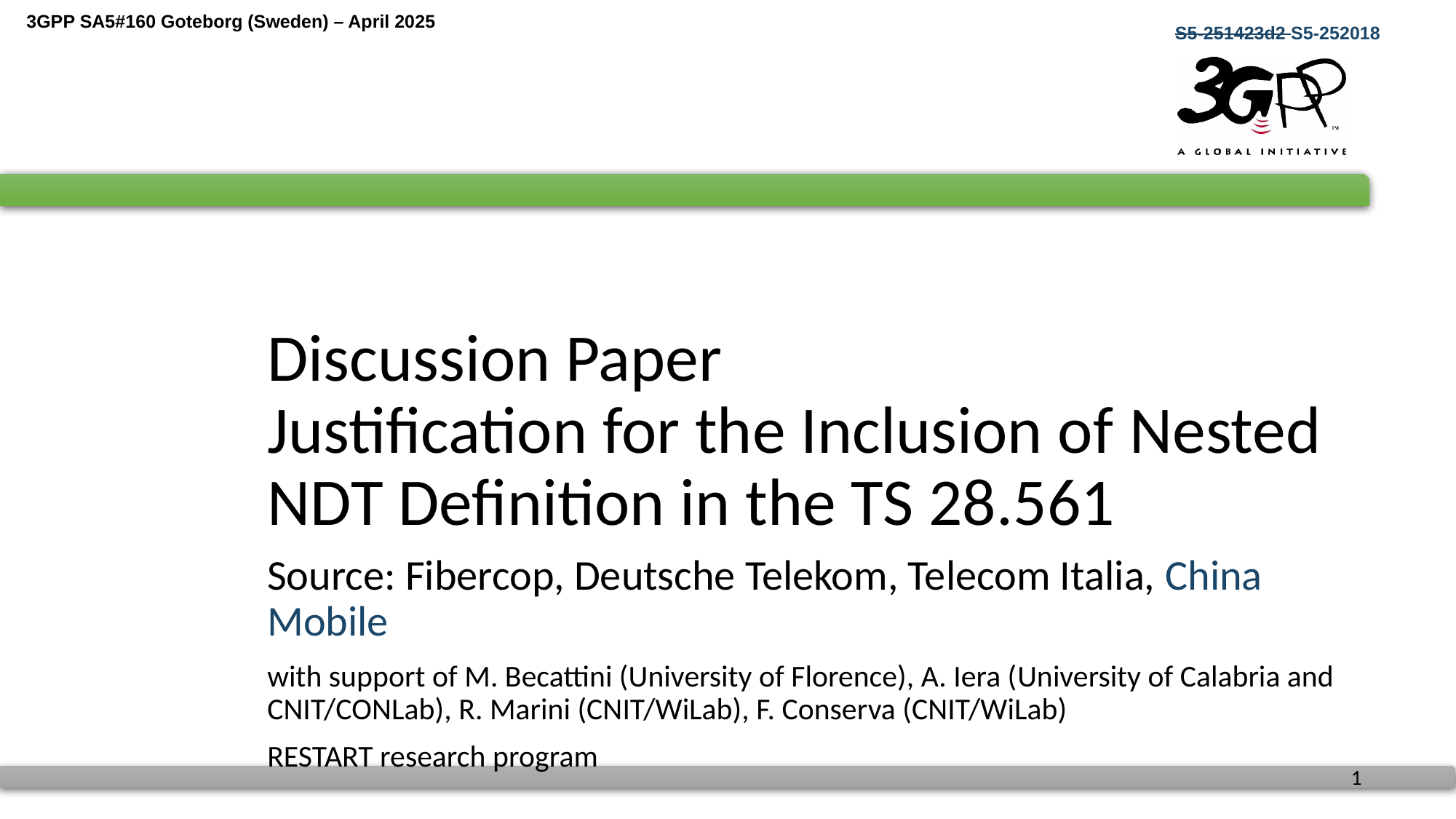

# Discussion Paper Justification for the Inclusion of Nested NDT Definition in the TS 28.561
Source: Fibercop, Deutsche Telekom, Telecom Italia, China Mobile
with support of M. Becattini (University of Florence), A. Iera (University of Calabria and CNIT/CONLab), R. Marini (CNIT/WiLab), F. Conserva (CNIT/WiLab)
RESTART research program